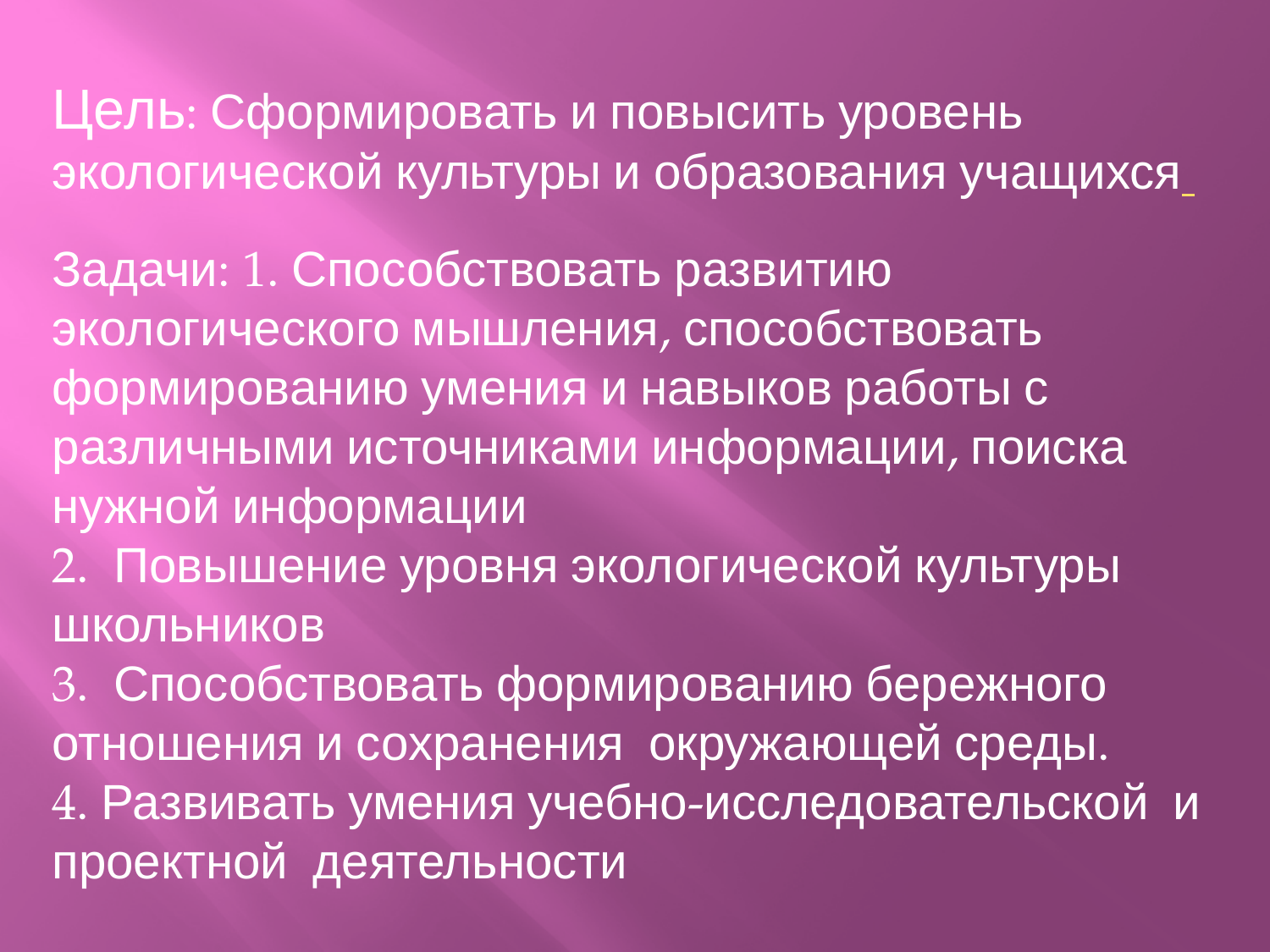

Цель: Сформировать и повысить уровень экологической культуры и образования учащихся

Задачи: 1. Способствовать развитию экологического мышления, способствовать формированию умения и навыков работы с различными источниками информации, поиска нужной информации
2.  Повышение уровня экологической культуры школьников
3.  Способствовать формированию бережного отношения и сохранения  окружающей среды.
4. Развивать умения учебно-исследовательской  и проектной  деятельности